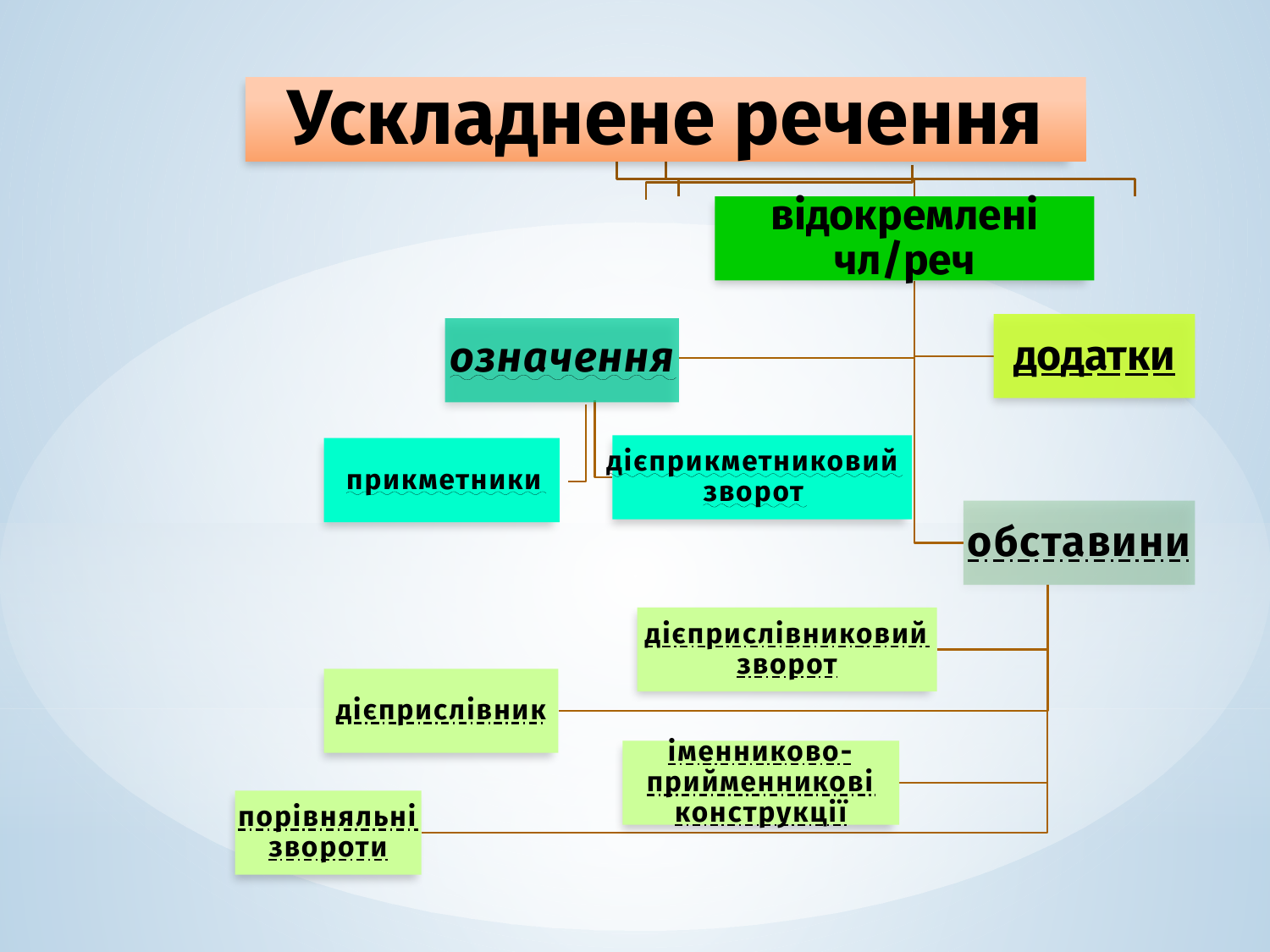

Ускладнене речення

відокремлені чл/реч

додатки
означення

дієприкметниковий зворот

прикметники

обставини

дієприслівниковий зворот

дієприслівник

іменниково-прийменникові конструкції

порівняльні звороти